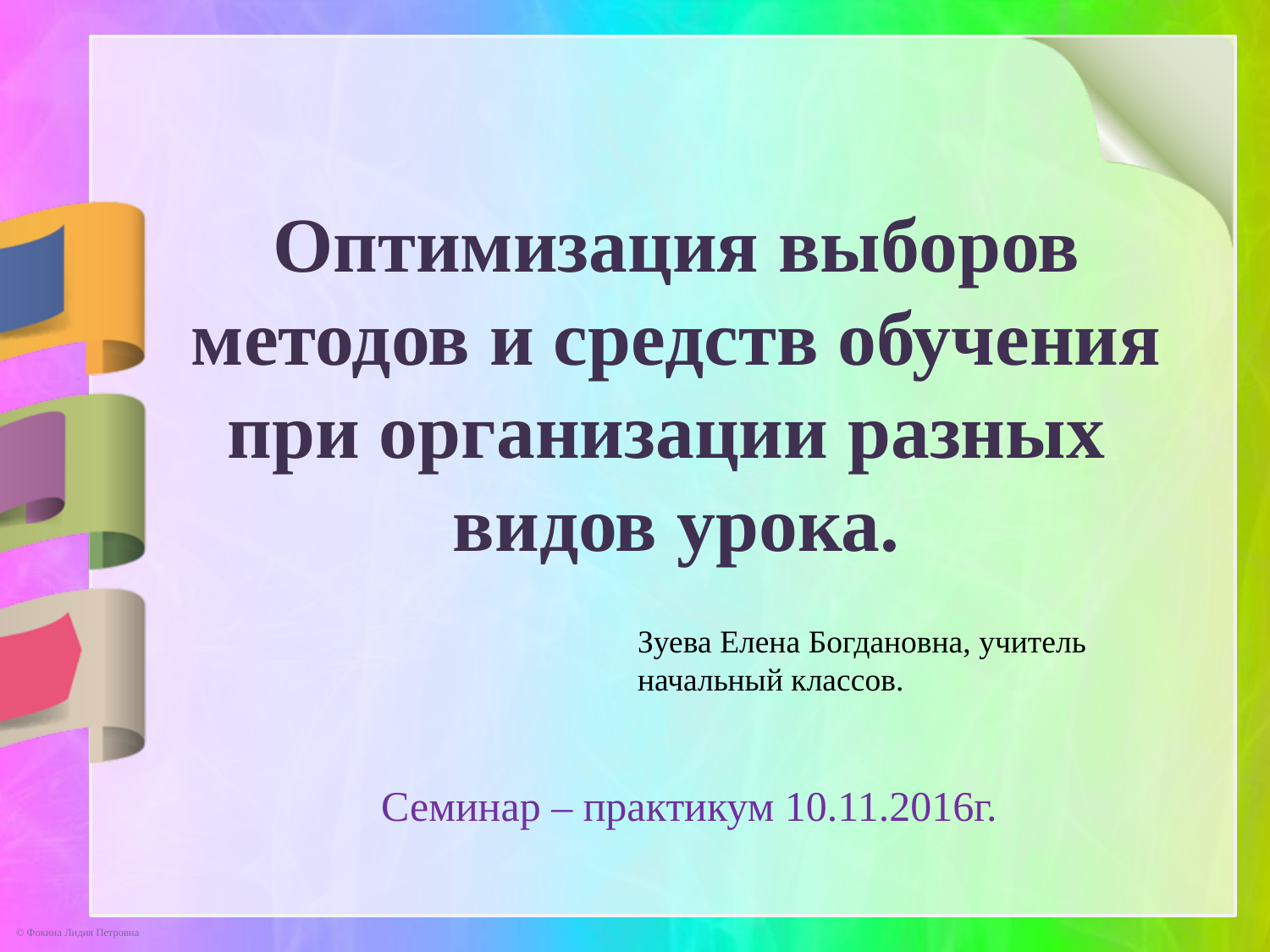

Оптимизация выборов методов и средств обучения при организации разных  видов урока.
Семинар – практикум 10.11.2016г.
Зуева Елена Богдановна, учитель начальный классов.